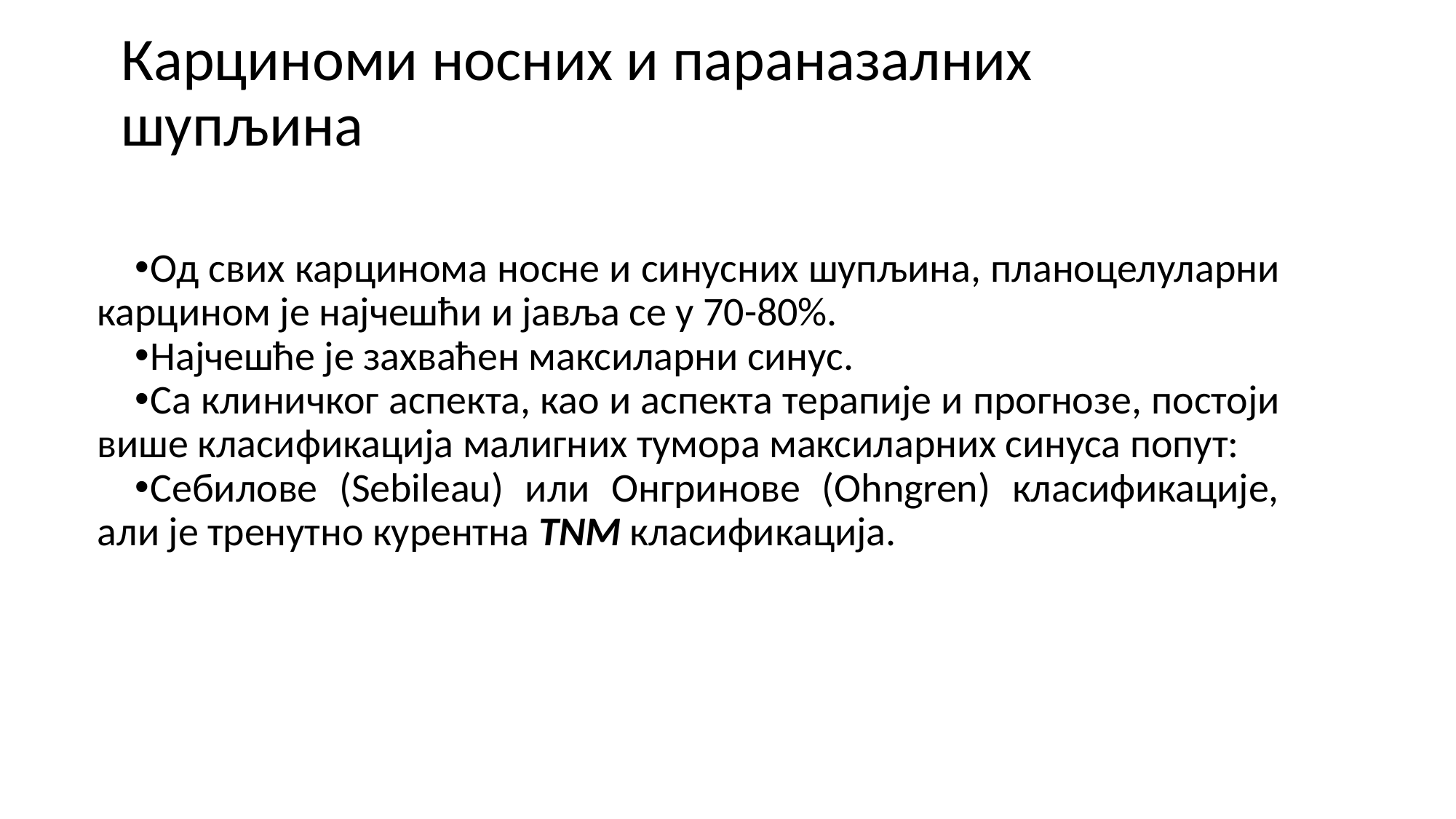

# Карциноми носних и параназалних шупљина
Од свих карцинома носне и синусних шупљина, планоцелуларни карцином је најчешћи и јавља се у 70-80%.
Најчешће је захваћен максиларни синус.
Са клиничког аспекта, као и аспекта терапије и прогнозе, постоји више класификација малигних тумора максиларних синуса попут:
Себилове (Sebileau) или Онгринове (Ohngren) класификације, али је тренутно курентна TNM класификација.